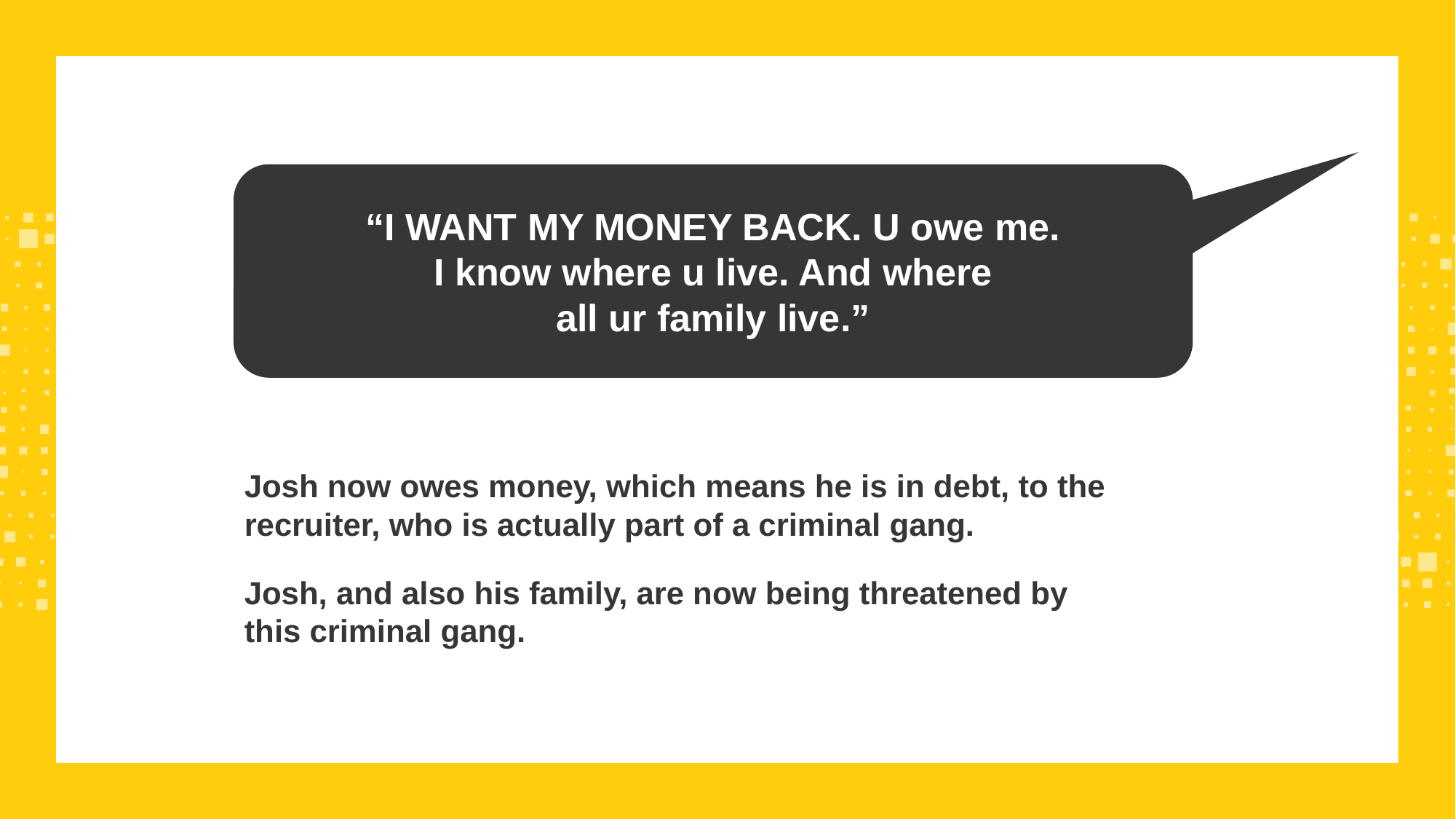

# Slide 14
“I WANT MY MONEY BACK. U owe me.
I know where u live. And where
all ur family live.”
Josh now owes money, which means he is in debt, to the recruiter, who is actually part of a criminal gang.
Josh, and also his family, are now being threatened by this criminal gang.